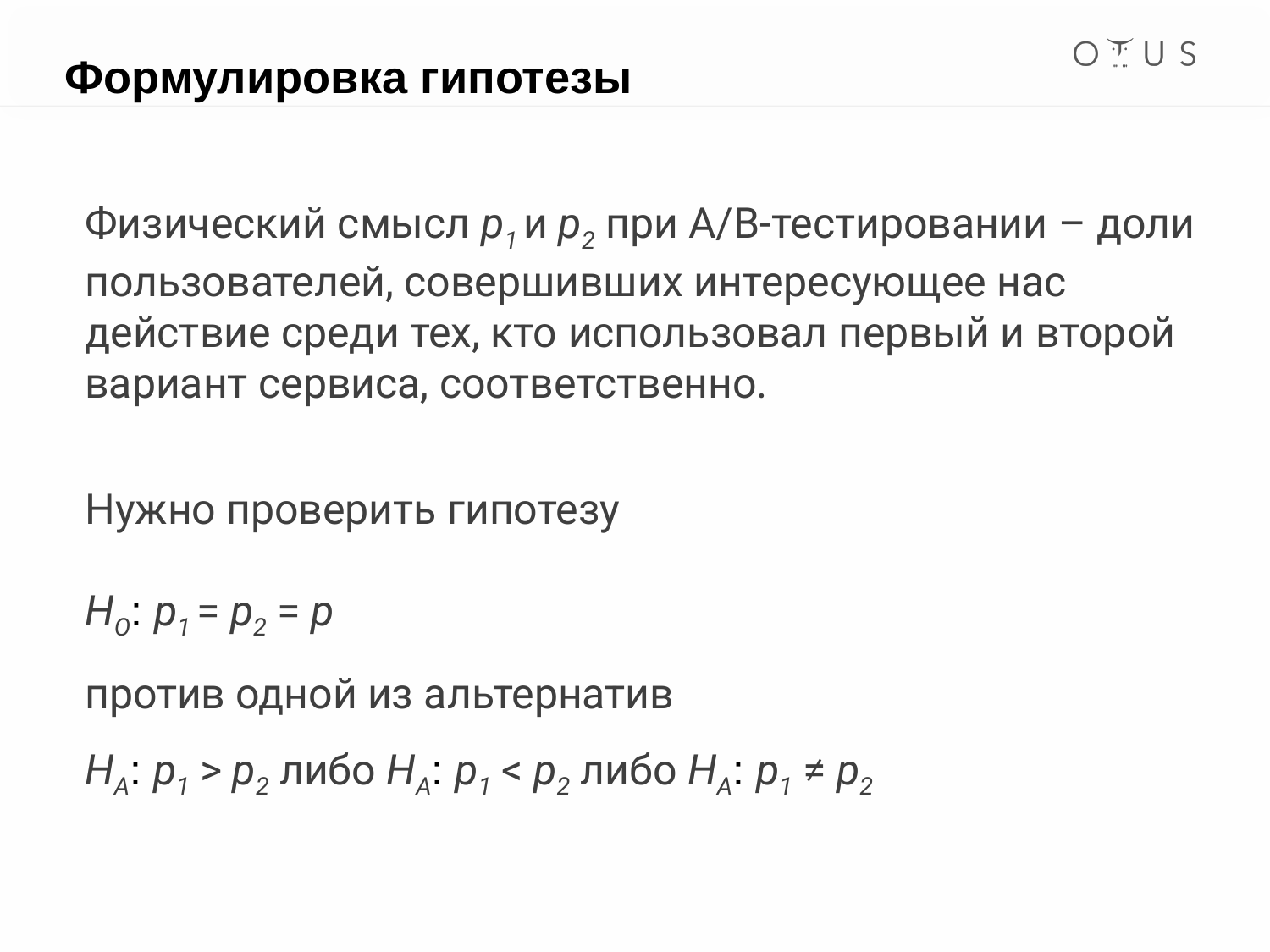

Формулировка гипотезы
Физический смысл p1 и p2 при A/B-тестировании – доли пользователей, совершивших интересующее нас действие среди тех, кто использовал первый и второй вариант сервиса, соответственно.
Нужно проверить гипотезу

HO: p1 = p2 = p

против одной из альтернатив

HA: p1 > p2 либо HA: p1 < p2 либо HA: p1 ≠ p2